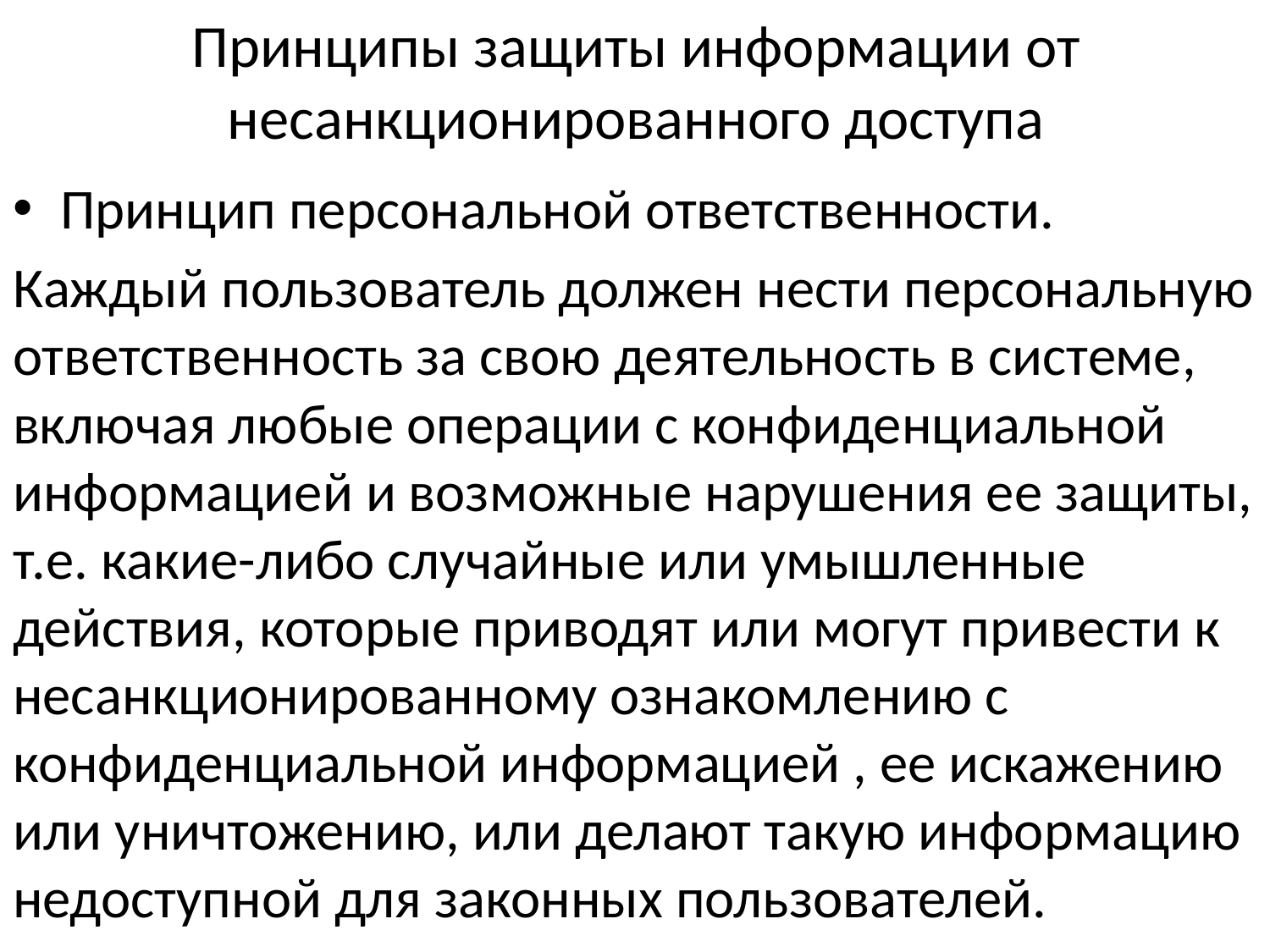

# Принципы защиты информации от несанкционированного доступа
Принцип персональной ответственности.
Каждый пользователь должен нести персональную ответственность за свою деятельность в системе, включая любые операции с конфиденциальной информацией и возможные нарушения ее защиты, т.е. какие-либо случайные или умышленные действия, которые приводят или могут привести к несанкционированному ознакомлению с конфиденциальной информацией , ее искажению или уничтожению, или делают такую информацию недоступной для законных пользователей.